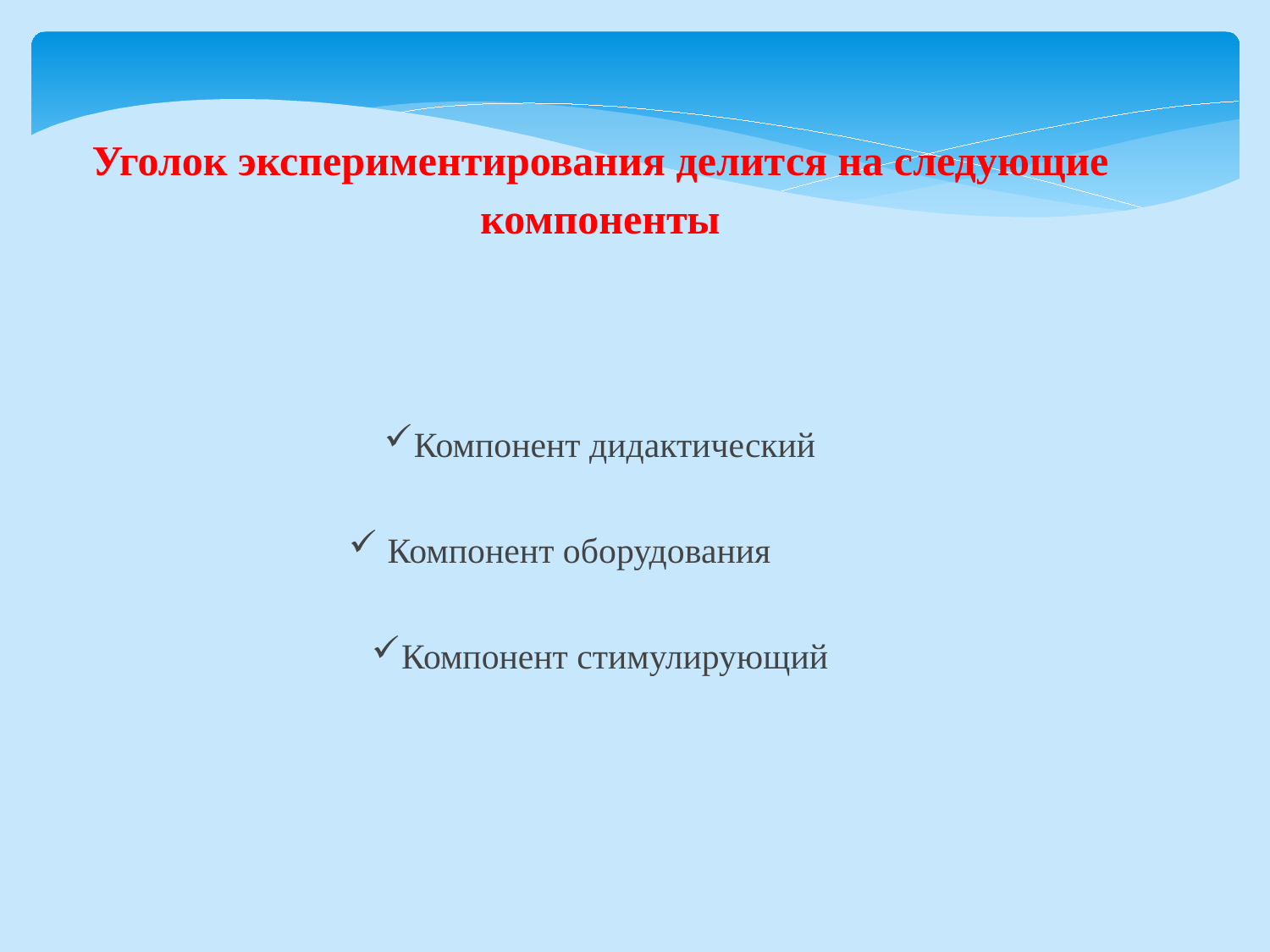

Уголок экспериментирования делится на следующие компоненты

Компонент дидактический
 Компонент оборудования
Компонент стимулирующий